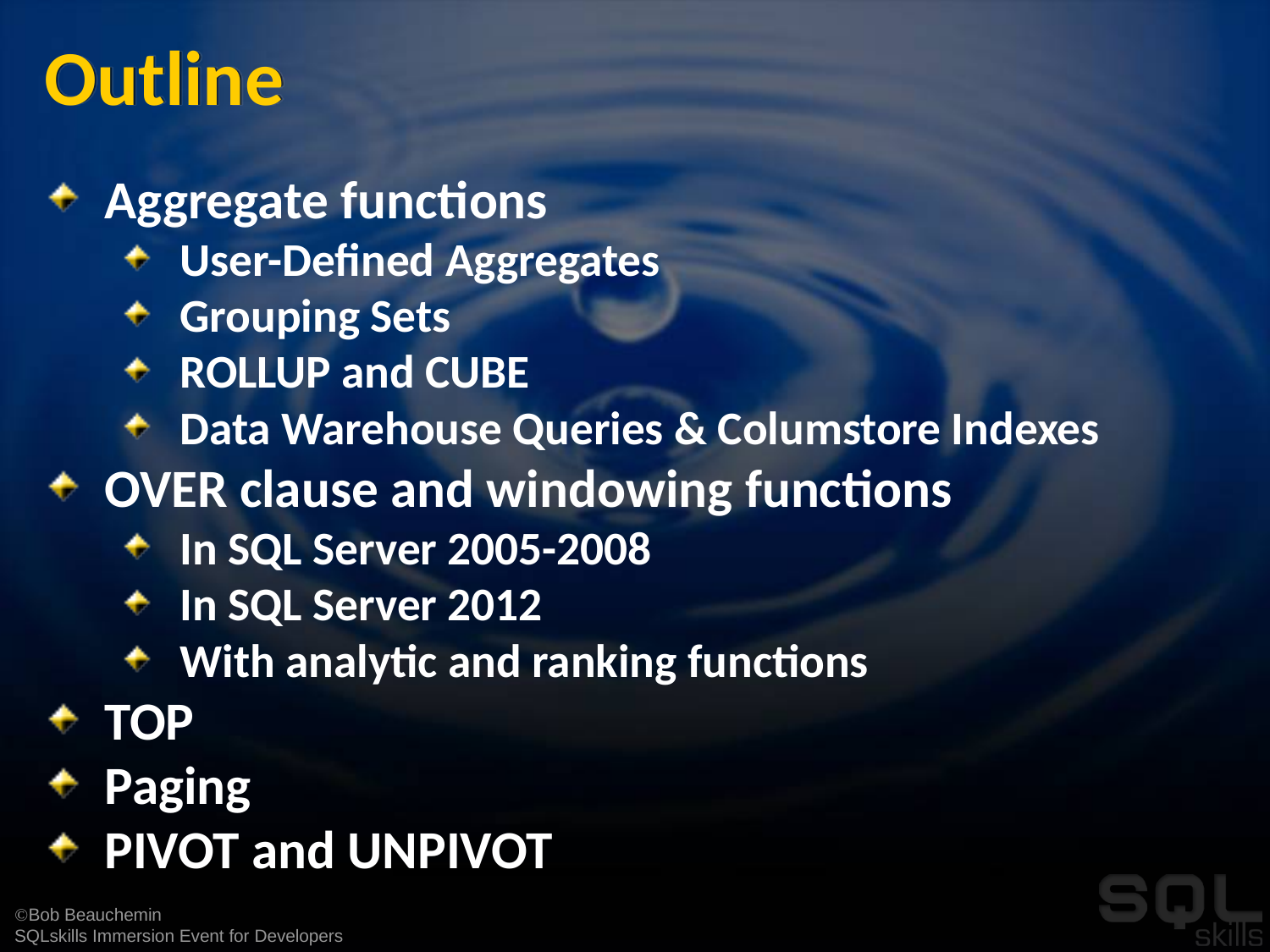

# Outline
Aggregate functions
User-Defined Aggregates
Grouping Sets
ROLLUP and CUBE
Data Warehouse Queries & Columstore Indexes
OVER clause and windowing functions
In SQL Server 2005-2008
In SQL Server 2012
With analytic and ranking functions
TOP
Paging
PIVOT and UNPIVOT